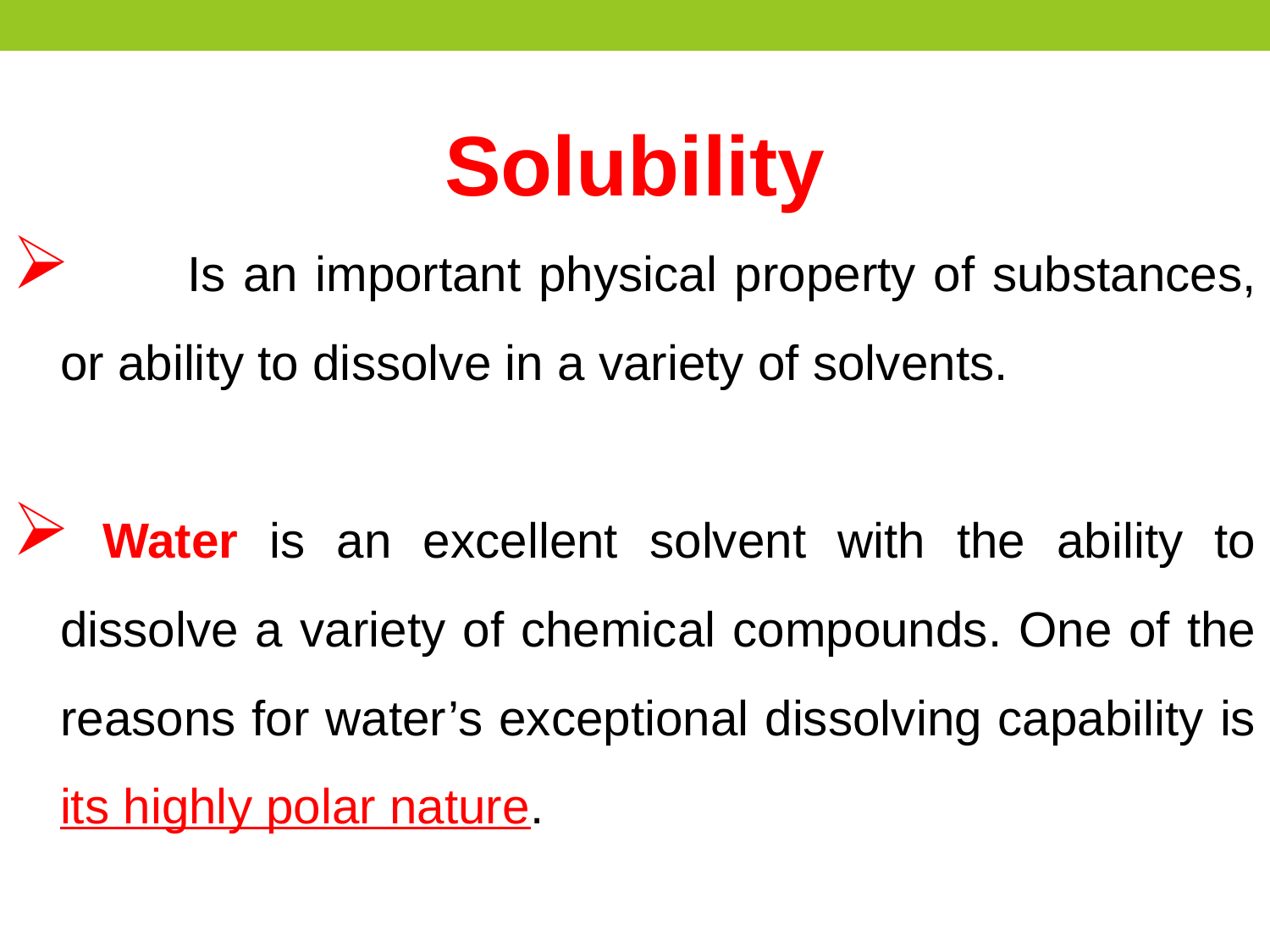

Solubility
	Is an important physical property of substances, or ability to dissolve in a variety of solvents.

 Water is an excellent solvent with the ability to dissolve a variety of chemical compounds. One of the reasons for water’s exceptional dissolving capability is its highly polar nature.